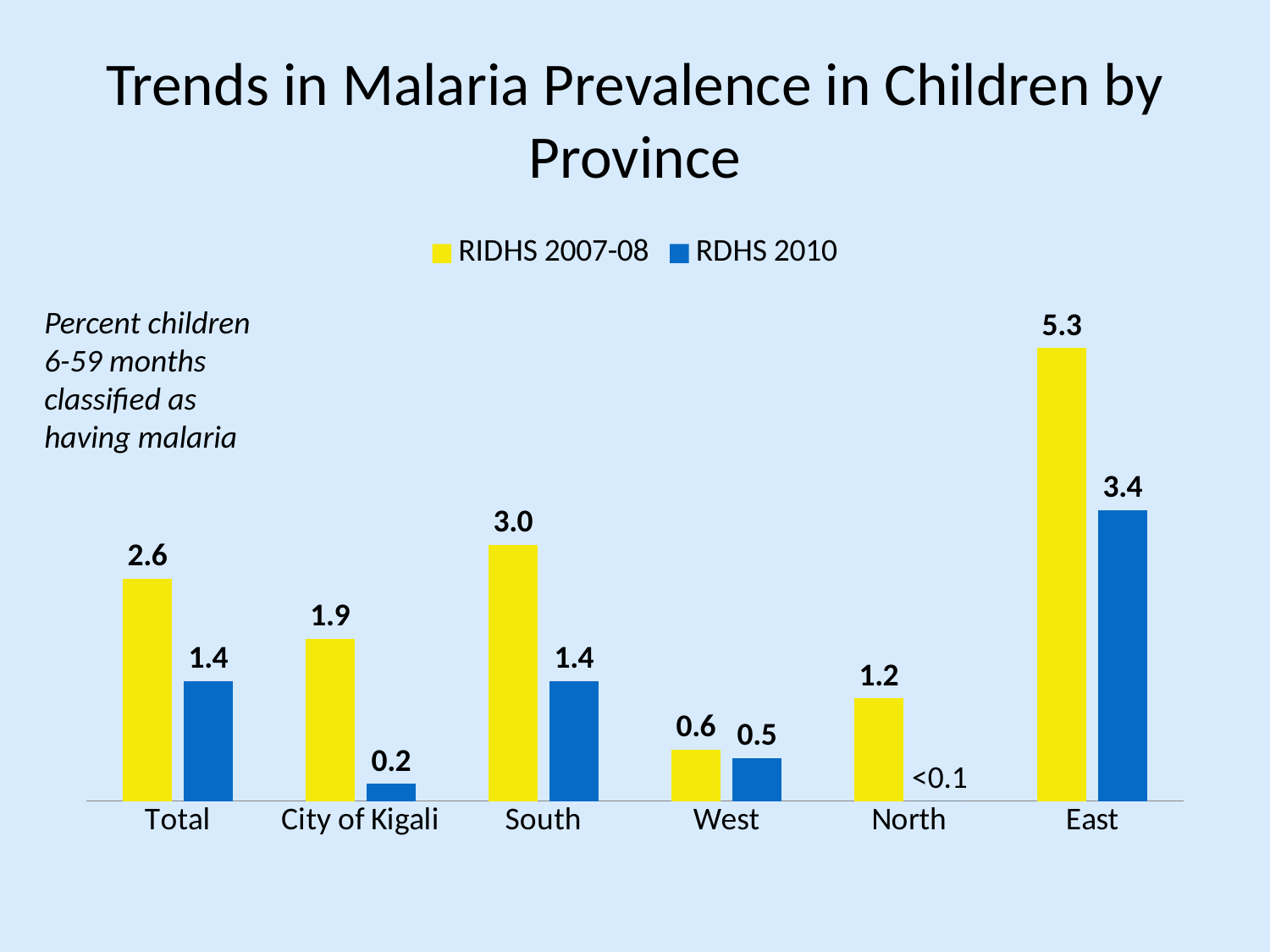

# Trends in Malaria Prevalence in Children by Province

### Chart

| Category | RIDHS 2007-08 | RDHS 2010 |
|---|---|---|
| Total | 2.6 | 1.4 |
| City of Kigali | 1.9000000000000001 | 0.2 |
| South | 3.0 | 1.4 |
| West | 0.6000000000000001 | 0.5 |
| North | 1.2 | 0.0 |
| East | 5.3 | 3.4 |
Percent children 6-59 months classified as having malaria